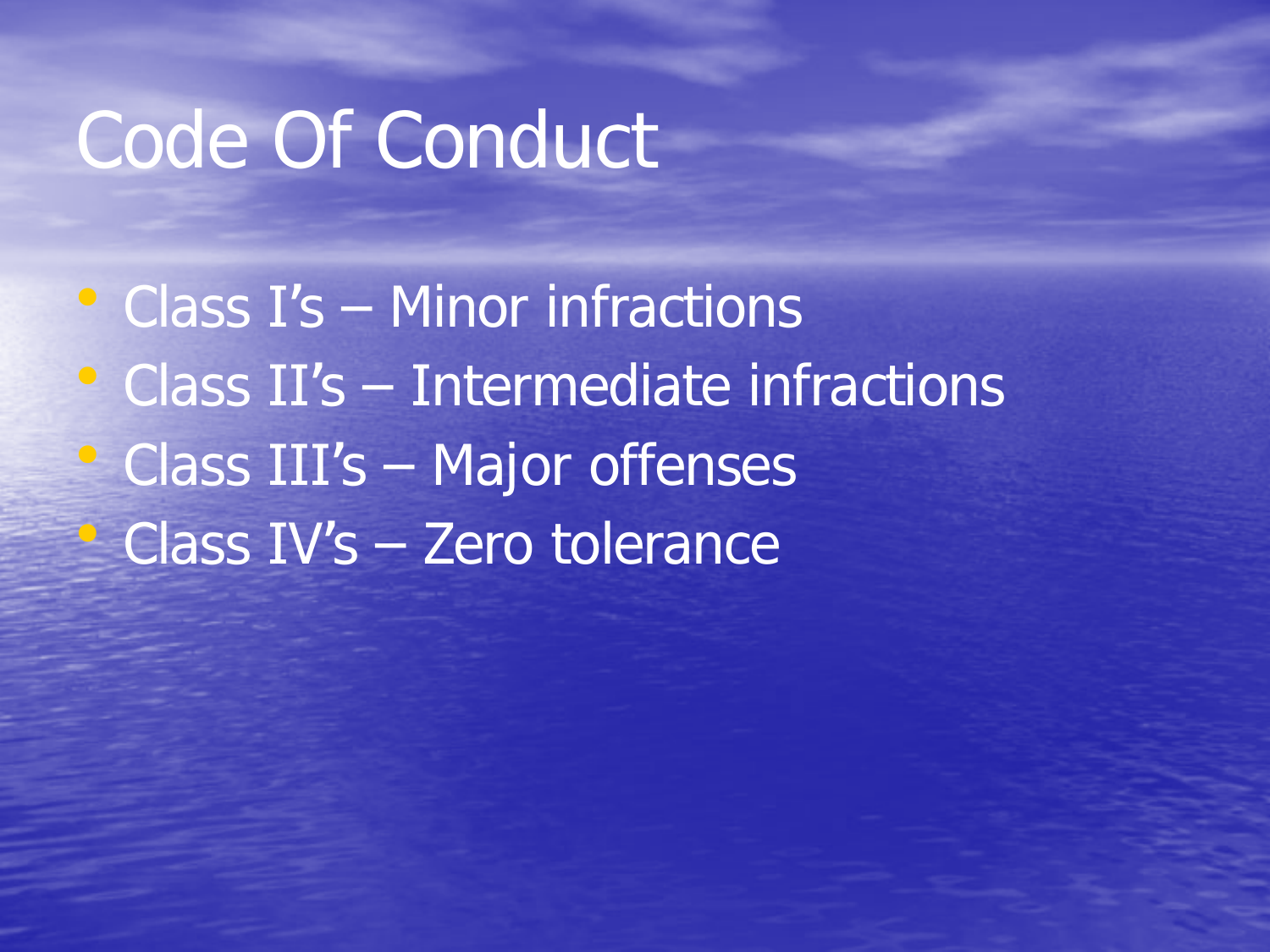

# Code Of Conduct
Class I’s – Minor infractions
Class II’s – Intermediate infractions
Class III’s – Major offenses
Class IV’s – Zero tolerance